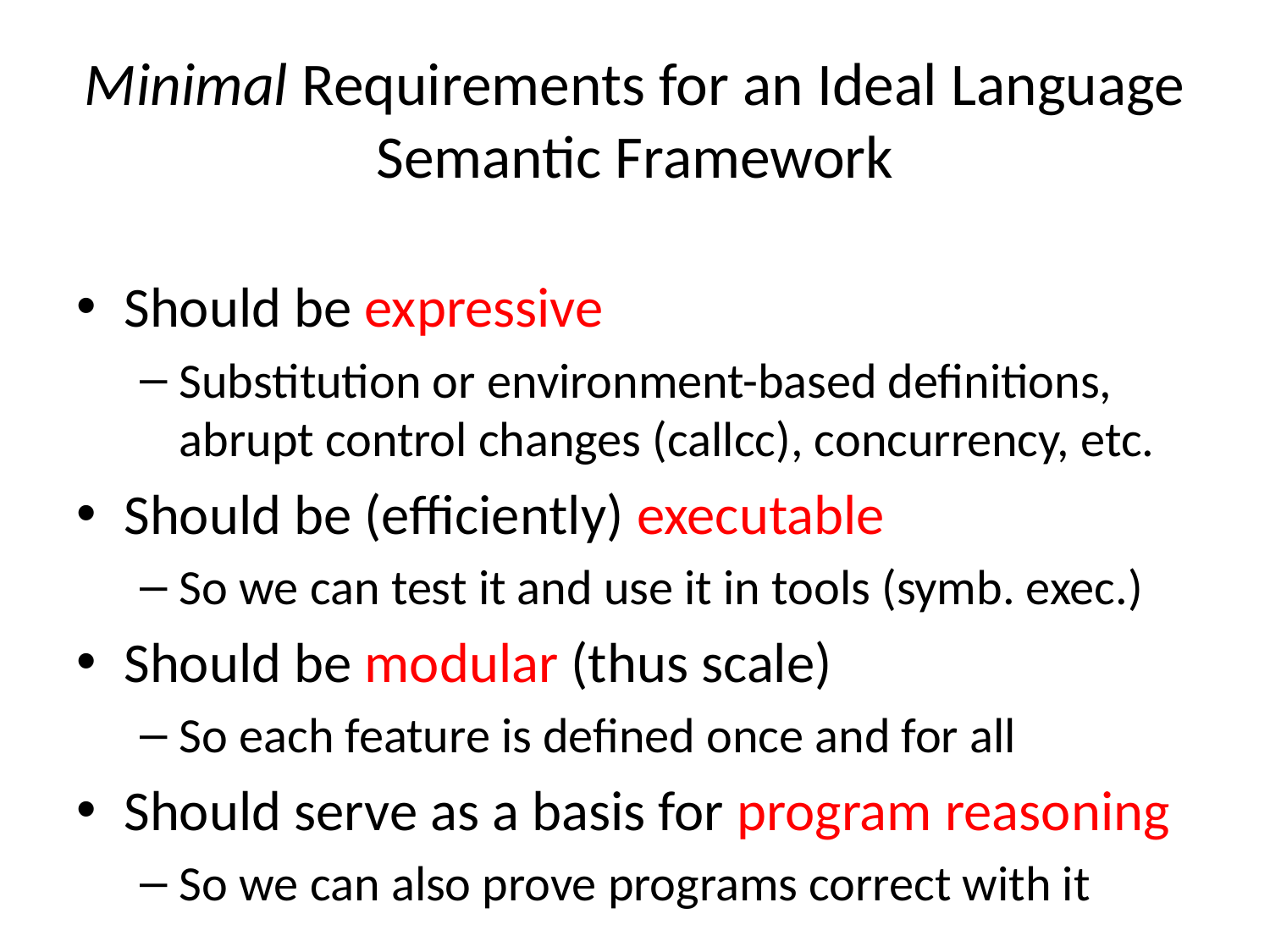

# Minimal Requirements for an Ideal Language Semantic Framework
Should be expressive
Substitution or environment-based definitions, abrupt control changes (callcc), concurrency, etc.
Should be (efficiently) executable
So we can test it and use it in tools (symb. exec.)
Should be modular (thus scale)
So each feature is defined once and for all
Should serve as a basis for program reasoning
So we can also prove programs correct with it